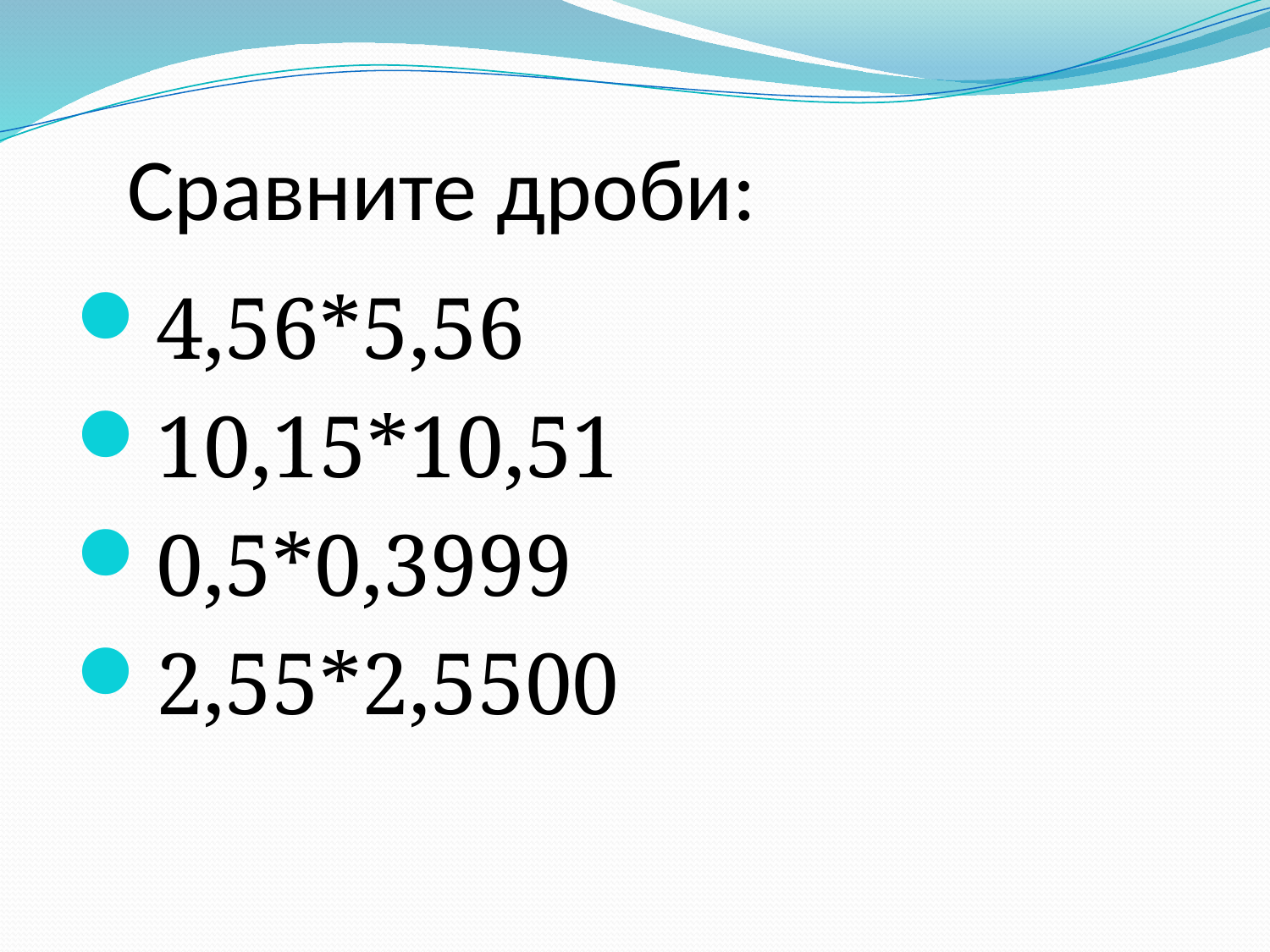

# Сравните дроби:
4,56*5,56
10,15*10,51
0,5*0,3999
2,55*2,5500